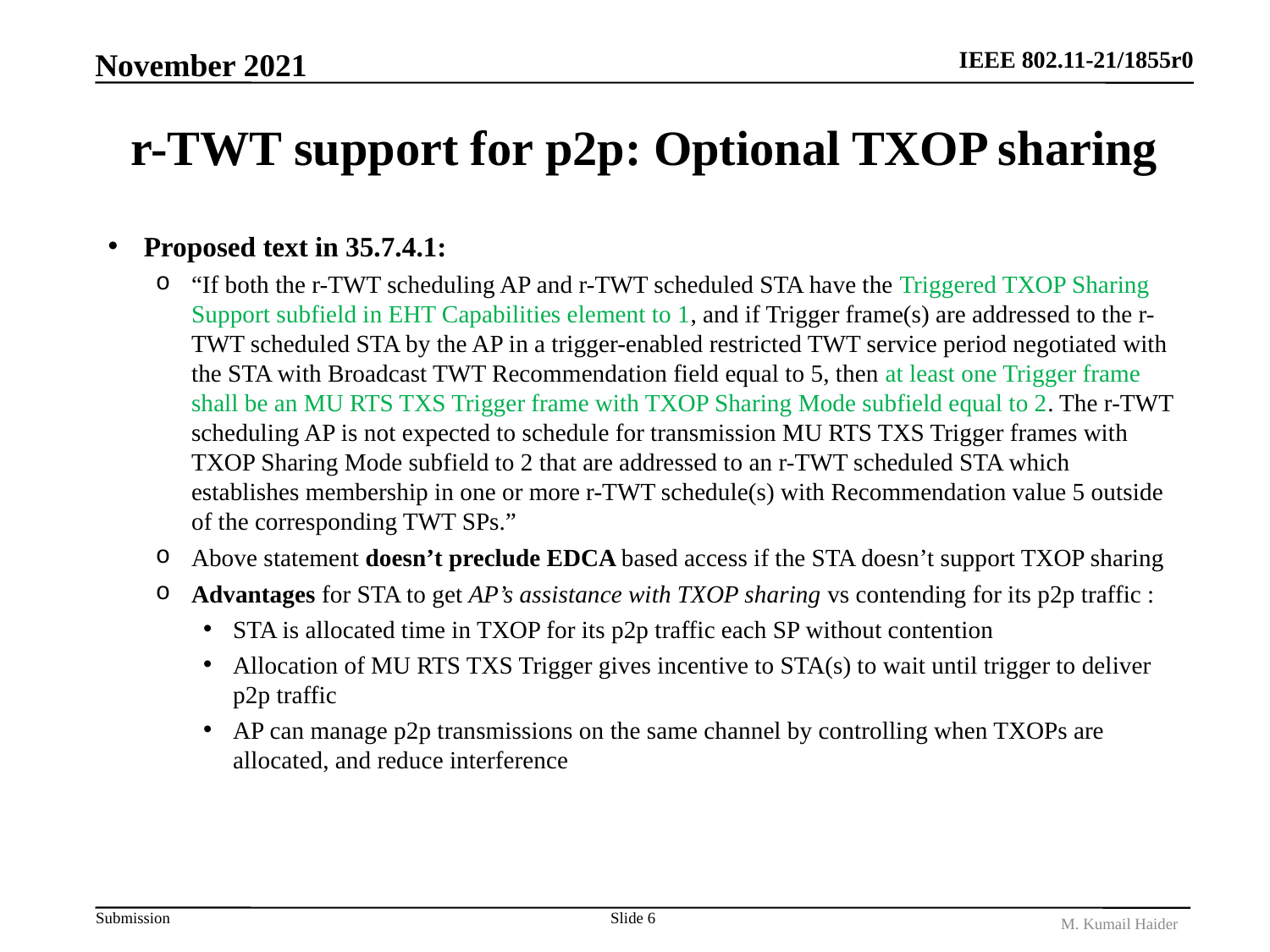

November 2021
# r-TWT support for p2p: Optional TXOP sharing
Proposed text in 35.7.4.1:
“If both the r-TWT scheduling AP and r-TWT scheduled STA have the Triggered TXOP Sharing Support subfield in EHT Capabilities element to 1, and if Trigger frame(s) are addressed to the r-TWT scheduled STA by the AP in a trigger-enabled restricted TWT service period negotiated with the STA with Broadcast TWT Recommendation field equal to 5, then at least one Trigger frame shall be an MU RTS TXS Trigger frame with TXOP Sharing Mode subfield equal to 2. The r-TWT scheduling AP is not expected to schedule for transmission MU RTS TXS Trigger frames with TXOP Sharing Mode subfield to 2 that are addressed to an r-TWT scheduled STA which establishes membership in one or more r-TWT schedule(s) with Recommendation value 5 outside of the corresponding TWT SPs.”
Above statement doesn’t preclude EDCA based access if the STA doesn’t support TXOP sharing
Advantages for STA to get AP’s assistance with TXOP sharing vs contending for its p2p traffic :
STA is allocated time in TXOP for its p2p traffic each SP without contention
Allocation of MU RTS TXS Trigger gives incentive to STA(s) to wait until trigger to deliver p2p traffic
AP can manage p2p transmissions on the same channel by controlling when TXOPs are allocated, and reduce interference

Slide 6
M. Kumail Haider